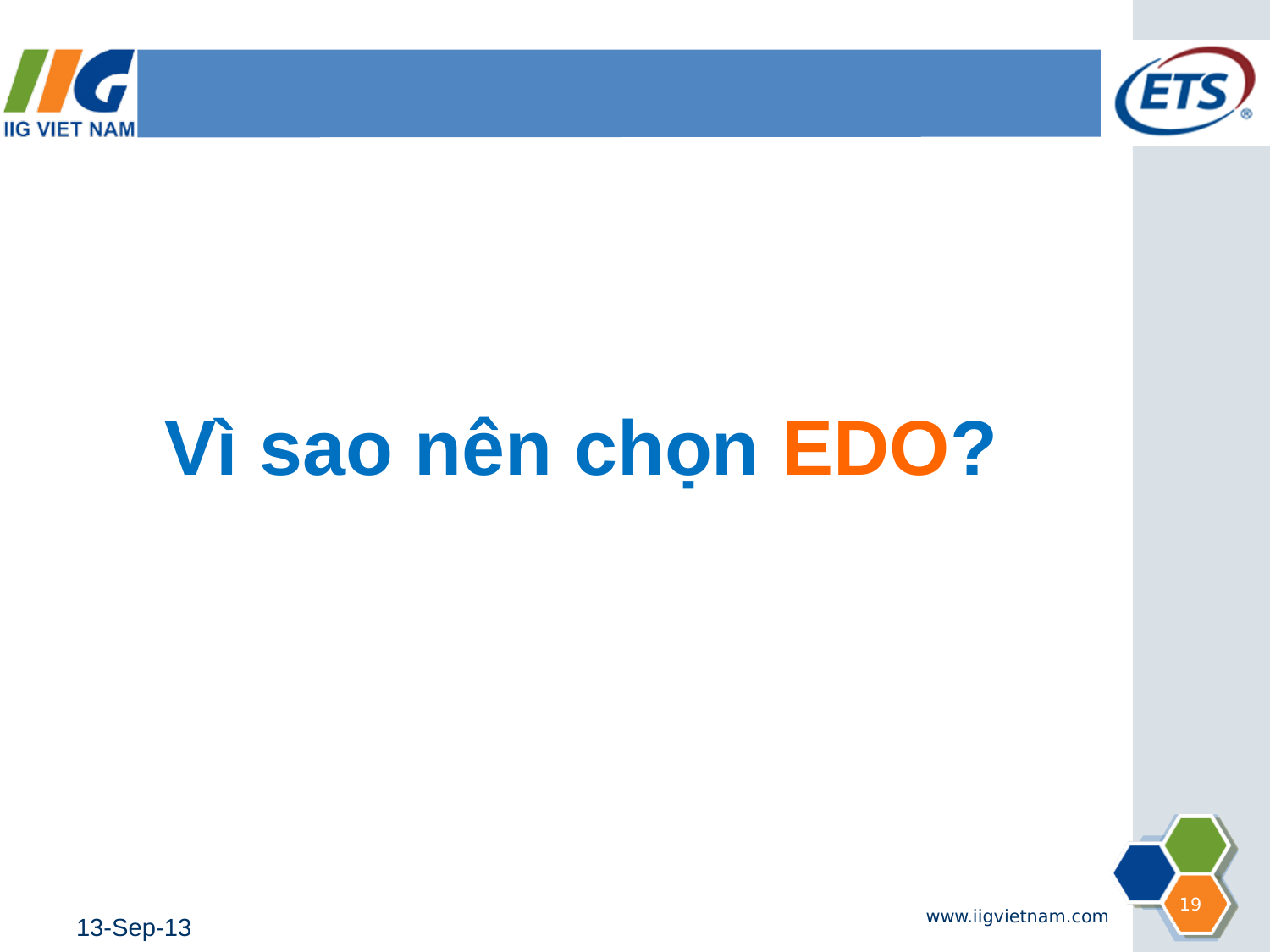

Vì sao nên chọn EDO?
19
www.iigvietnam.com
13-Sep-13